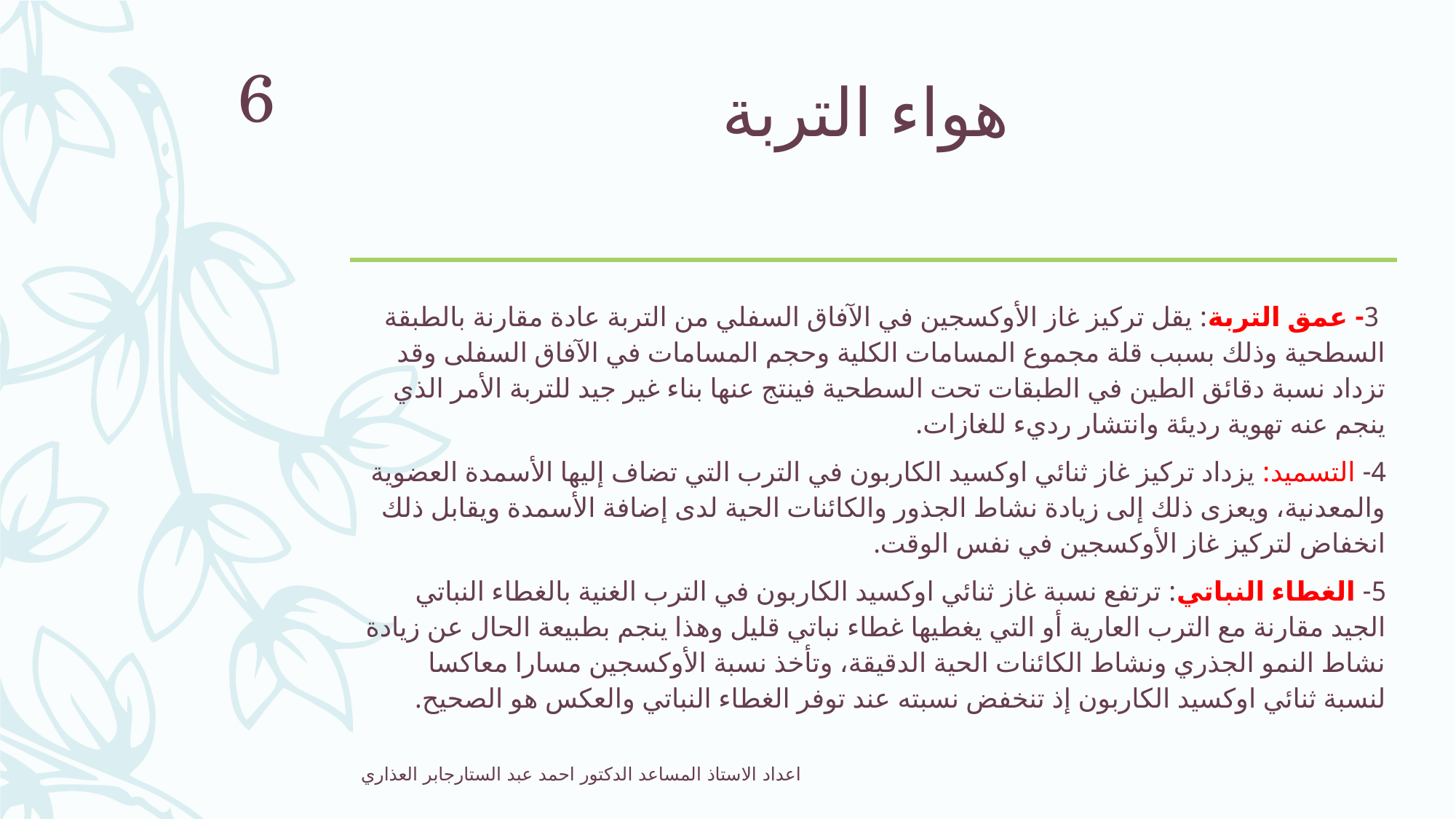

# هواء التربة
6
 3- عمق التربة: يقل تركيز غاز الأوكسجين في الآفاق السفلي من التربة عادة مقارنة بالطبقة السطحية وذلك بسبب قلة مجموع المسامات الكلية وحجم المسامات في الآفاق السفلى وقد تزداد نسبة دقائق الطين في الطبقات تحت السطحية فينتج عنها بناء غير جيد للتربة الأمر الذي ينجم عنه تهوية رديئة وانتشار رديء للغازات.
4- التسميد: يزداد تركيز غاز ثنائي اوكسيد الكاربون في الترب التي تضاف إليها الأسمدة العضوية والمعدنية، ويعزى ذلك إلى زيادة نشاط الجذور والكائنات الحية لدى إضافة الأسمدة ويقابل ذلك انخفاض لتركيز غاز الأوكسجين في نفس الوقت.
5- الغطاء النباتي: ترتفع نسبة غاز ثنائي اوكسيد الكاربون في الترب الغنية بالغطاء النباتي الجيد مقارنة مع الترب العارية أو التي يغطيها غطاء نباتي قليل وهذا ينجم بطبيعة الحال عن زيادة نشاط النمو الجذري ونشاط الكائنات الحية الدقيقة، وتأخذ نسبة الأوكسجين مسارا معاكسا لنسبة ثنائي اوكسيد الكاربون إذ تنخفض نسبته عند توفر الغطاء النباتي والعكس هو الصحيح.
اعداد الاستاذ المساعد الدكتور احمد عبد الستارجابر العذاري